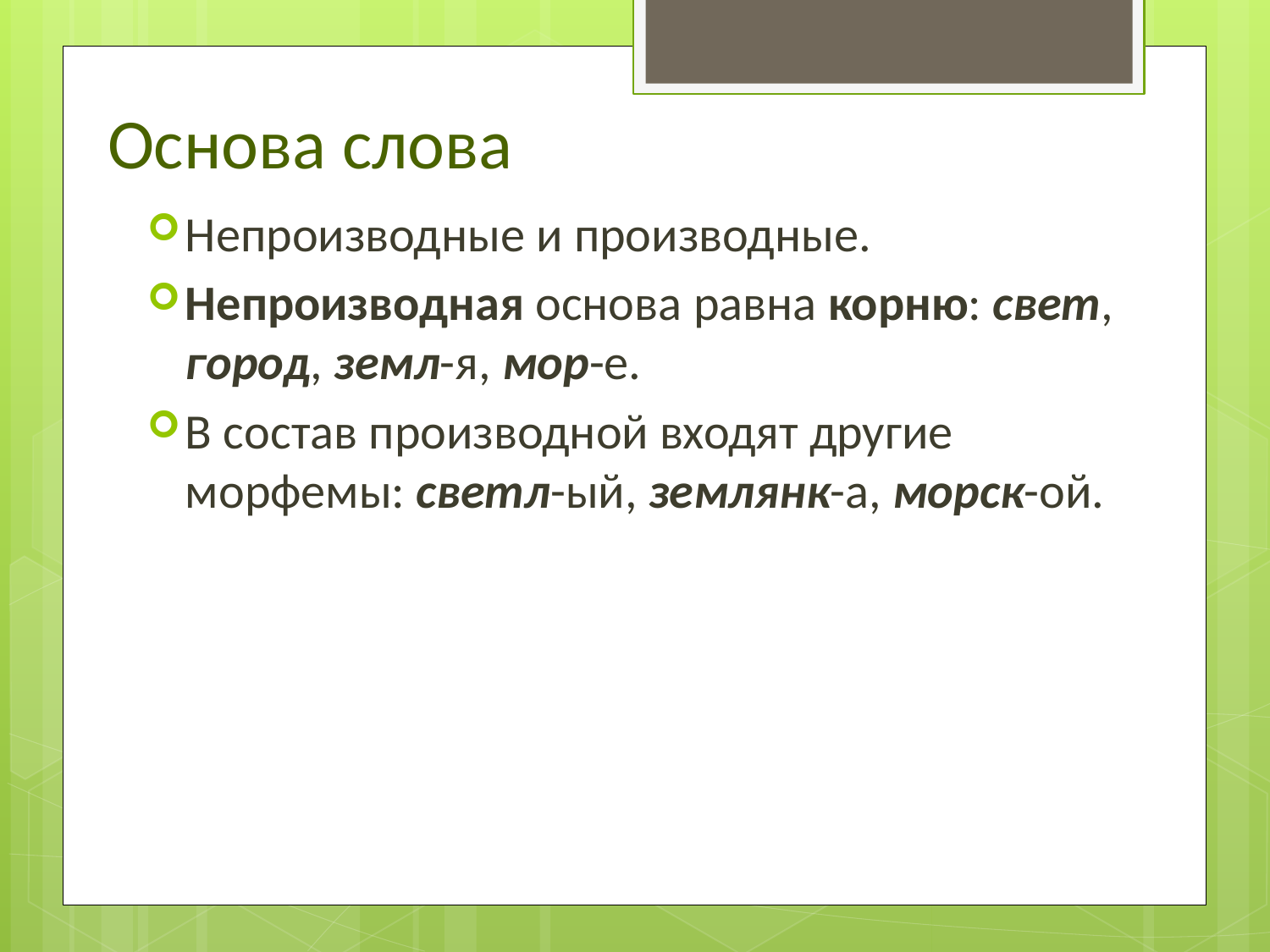

# Основа слова
Непроизводные и производные.
Непроизводная основа равна корню: свет, город, земл-я, мор-е.
В состав производной входят другие морфемы: светл-ый, землянк-а, морск-ой.